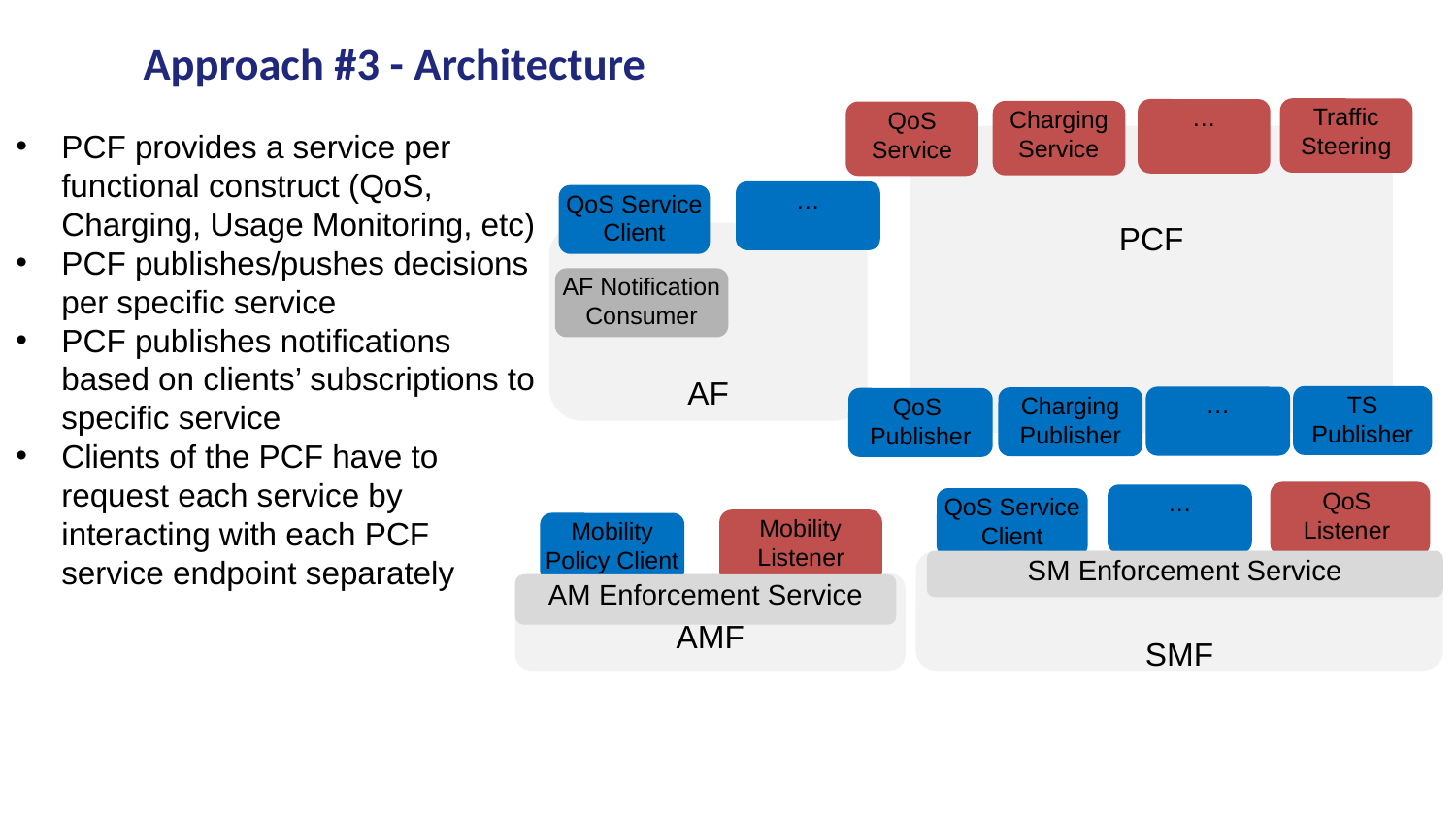

# Approach #3 - Architecture
Traffic Steering
…
Charging Service
QoS Service
PCF provides a service per functional construct (QoS, Charging, Usage Monitoring, etc)
PCF publishes/pushes decisions per specific service
PCF publishes notifications based on clients’ subscriptions to specific service
Clients of the PCF have to request each service by interacting with each PCF service endpoint separately

PCF
…
QoS Service
Client
AF
AF Notification
Consumer
TS
Publisher
…
Charging
Publisher
QoS
Publisher
QoS
Listener
…
QoS Service
Client
Mobility Listener
Mobility
Policy Client

SMF
SM Enforcement Service

AMF
AM Enforcement Service